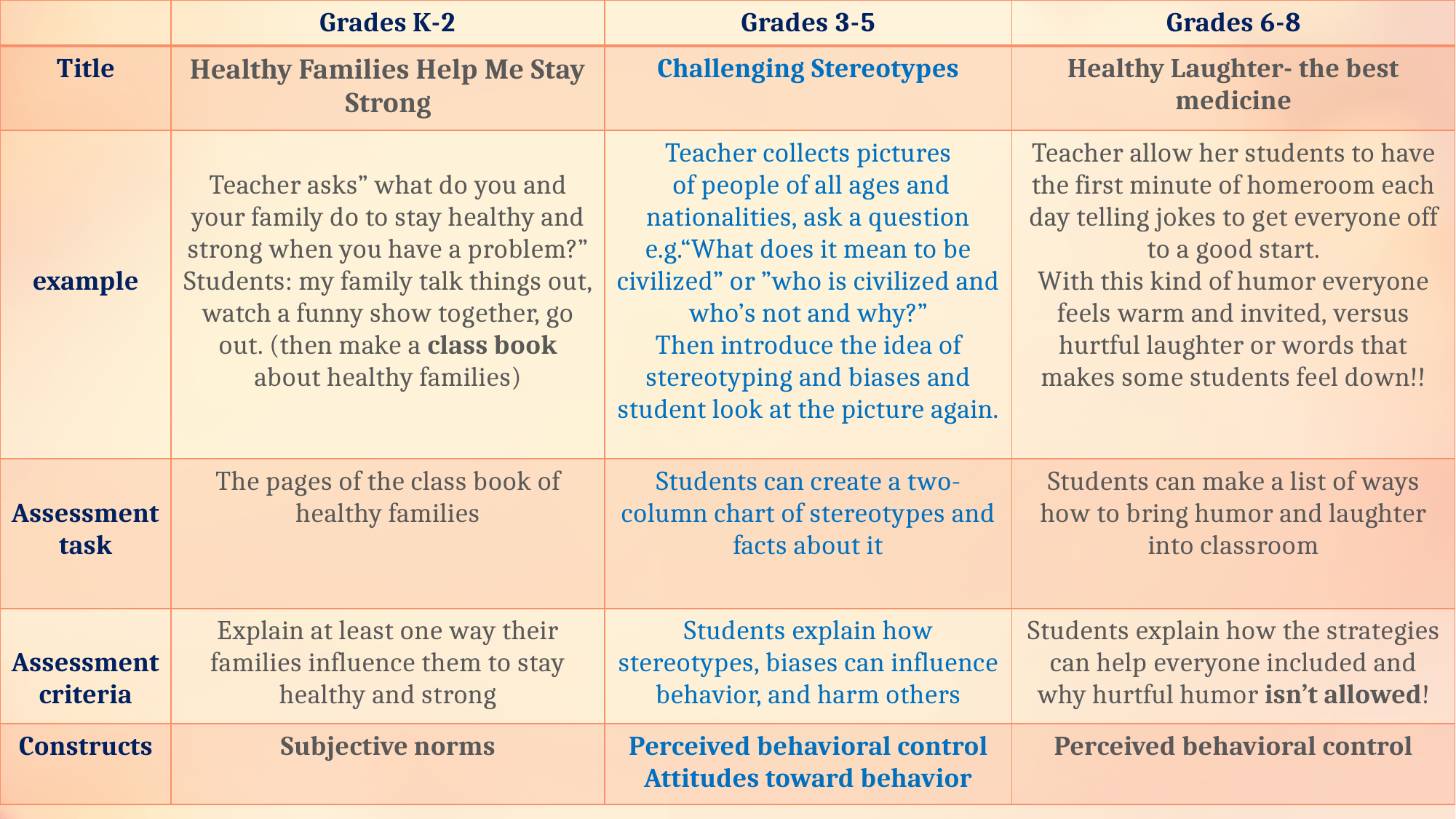

|  | Grades K-2 | Grades 3-5 | Grades 6-8 |
| --- | --- | --- | --- |
| Title | Healthy Families Help Me Stay Strong | Challenging Stereotypes | Healthy Laughter- the best medicine |
| example | Teacher asks” what do you and your family do to stay healthy and strong when you have a problem?” Students: my family talk things out, watch a funny show together, go out. (then make a class book about healthy families) | Teacher collects pictures of people of all ages and nationalities, ask a question e.g.“What does it mean to be civilized” or ”who is civilized and who’s not and why?” Then introduce the idea of stereotyping and biases and student look at the picture again. | Teacher allow her students to have the first minute of homeroom each day telling jokes to get everyone off to a good start. With this kind of humor everyone feels warm and invited, versus hurtful laughter or words that makes some students feel down!! |
| Assessment task | The pages of the class book of healthy families | Students can create a two-column chart of stereotypes and facts about it | Students can make a list of ways how to bring humor and laughter into classroom |
| Assessment criteria | Explain at least one way their families influence them to stay healthy and strong | Students explain how stereotypes, biases can influence behavior, and harm others | Students explain how the strategies can help everyone included and why hurtful humor isn’t allowed! |
| Constructs | Subjective norms | Perceived behavioral control Attitudes toward behavior | Perceived behavioral control |